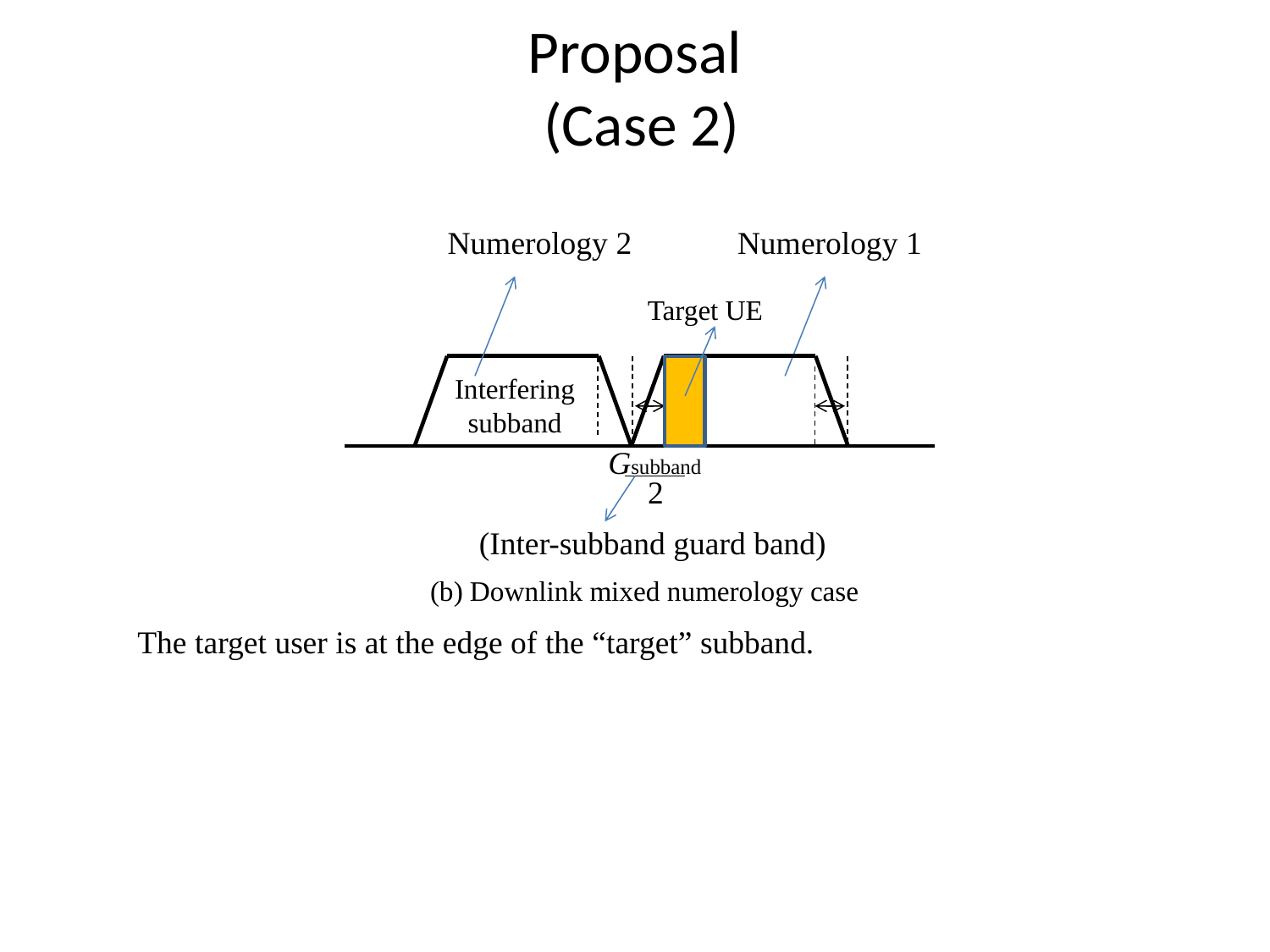

# Proposal (Case 2)
Numerology 2
Numerology 1

Target UE

Interfering subband
Gsubband
2
(Inter-subband guard band)
(b) Downlink mixed numerology case
The target user is at the edge of the “target” subband.